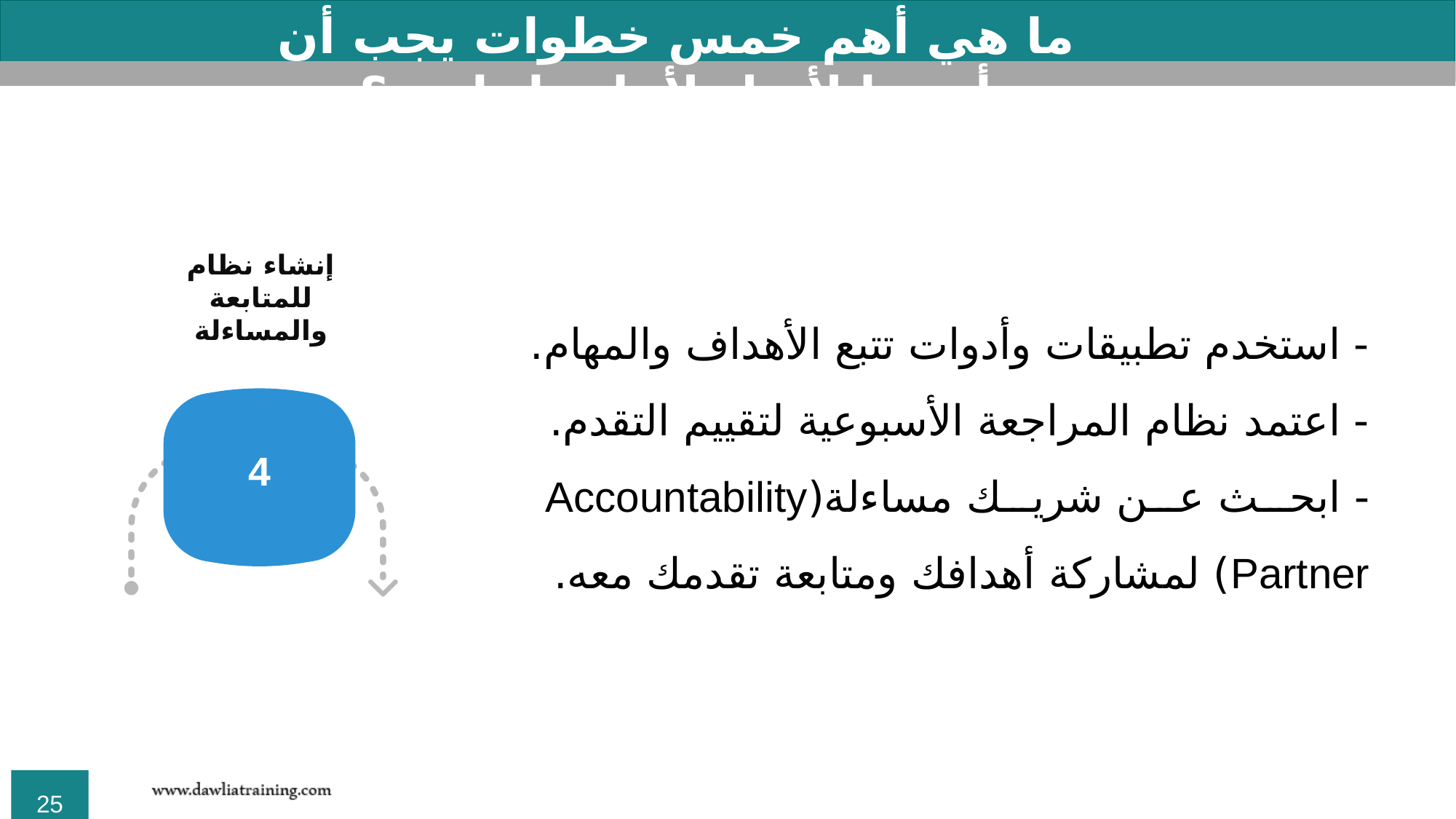

ما هي أهم خمس خطوات يجب أن أتبعها لأصل لأعلى إنتاجية؟
إنشاء نظام للمتابعة والمساءلة
4

- استخدم تطبيقات وأدوات تتبع الأهداف والمهام.
- اعتمد نظام المراجعة الأسبوعية لتقييم التقدم.
- ابحث عن شريك مساءلة(Accountability Partner) لمشاركة أهدافك ومتابعة تقدمك معه.